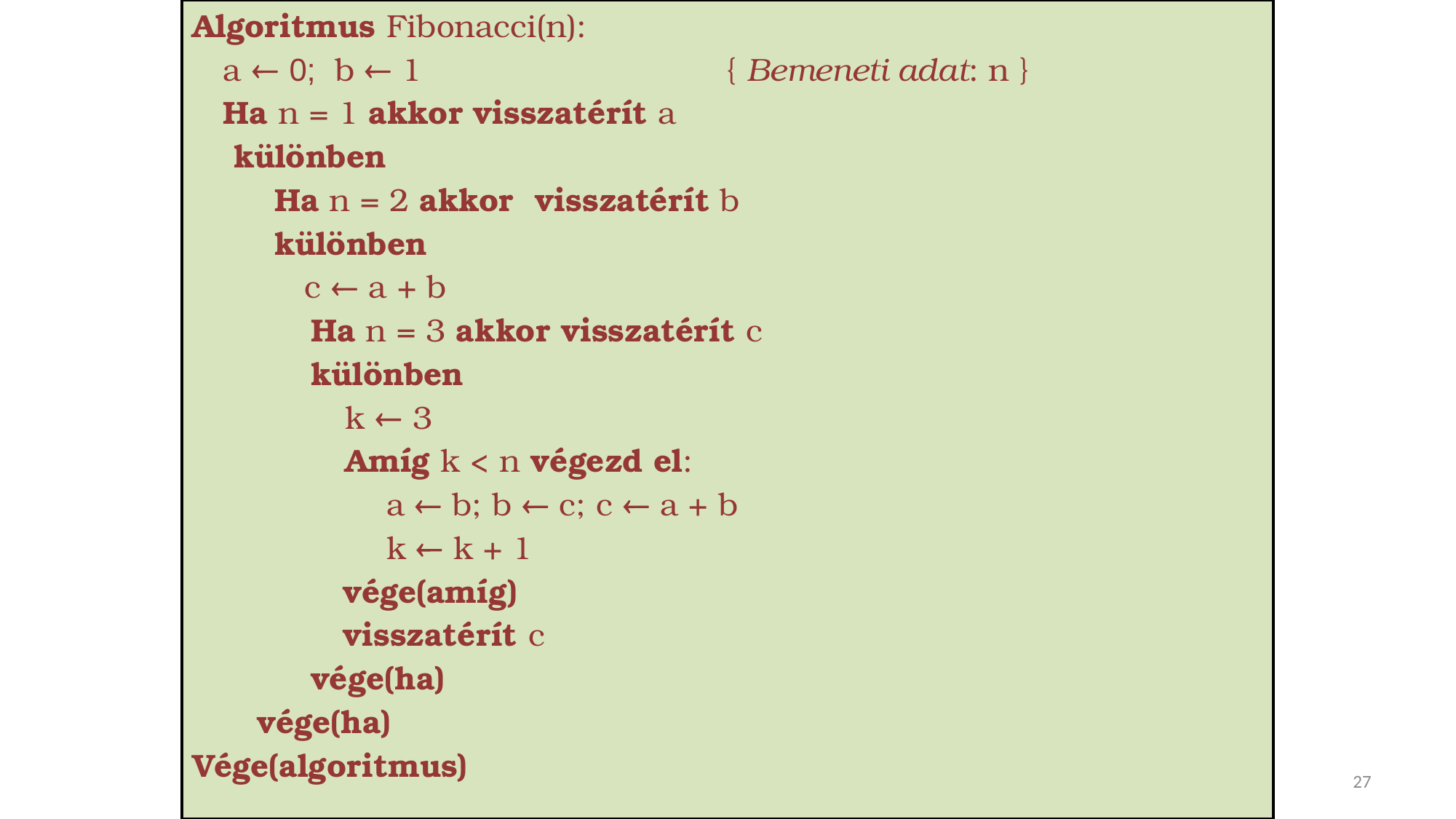

Algoritmus Fibonacci(n):
   a ← 0;  b ← 1                              { Bemeneti adat: n }
   Ha n = 1 akkor visszatérít a
    különben
        Ha n = 2 akkor  visszatérít b
        különben
           c ← a + b
           Ha n = 3 akkor visszatérít c
           különben
               k ← 3
               Amíg k < n végezd el:
                   a ← b; b ← c; c ← a + b
                   k ← k + 1
              vége(amíg)
              visszatérít c
           vége(ha)
      vége(ha)
Vége(algoritmus)
27